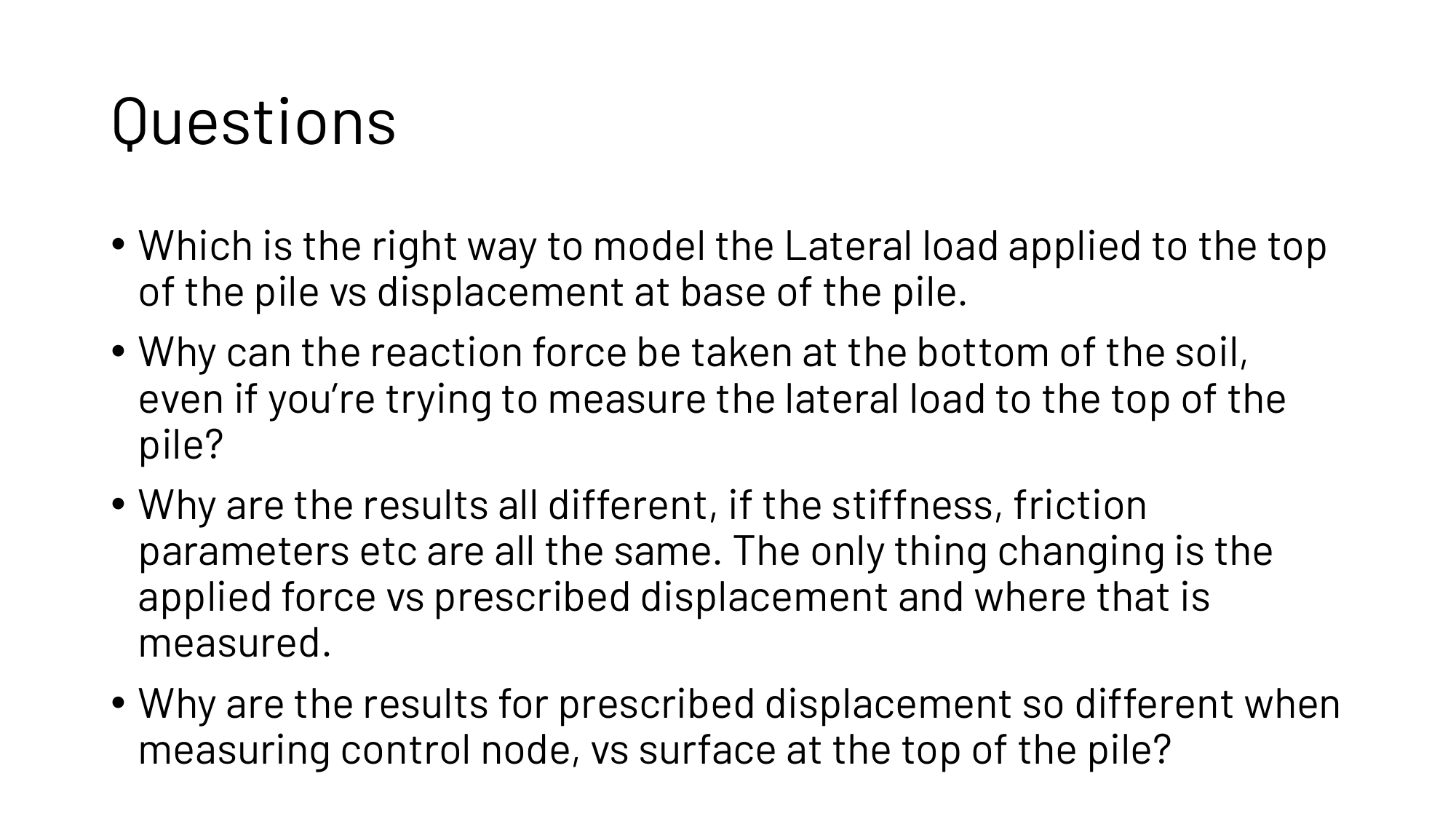

# Questions
Which is the right way to model the Lateral load applied to the top of the pile vs displacement at base of the pile.
Why can the reaction force be taken at the bottom of the soil, even if you’re trying to measure the lateral load to the top of the pile?
Why are the results all different, if the stiffness, friction parameters etc are all the same. The only thing changing is the applied force vs prescribed displacement and where that is measured.
Why are the results for prescribed displacement so different when measuring control node, vs surface at the top of the pile?